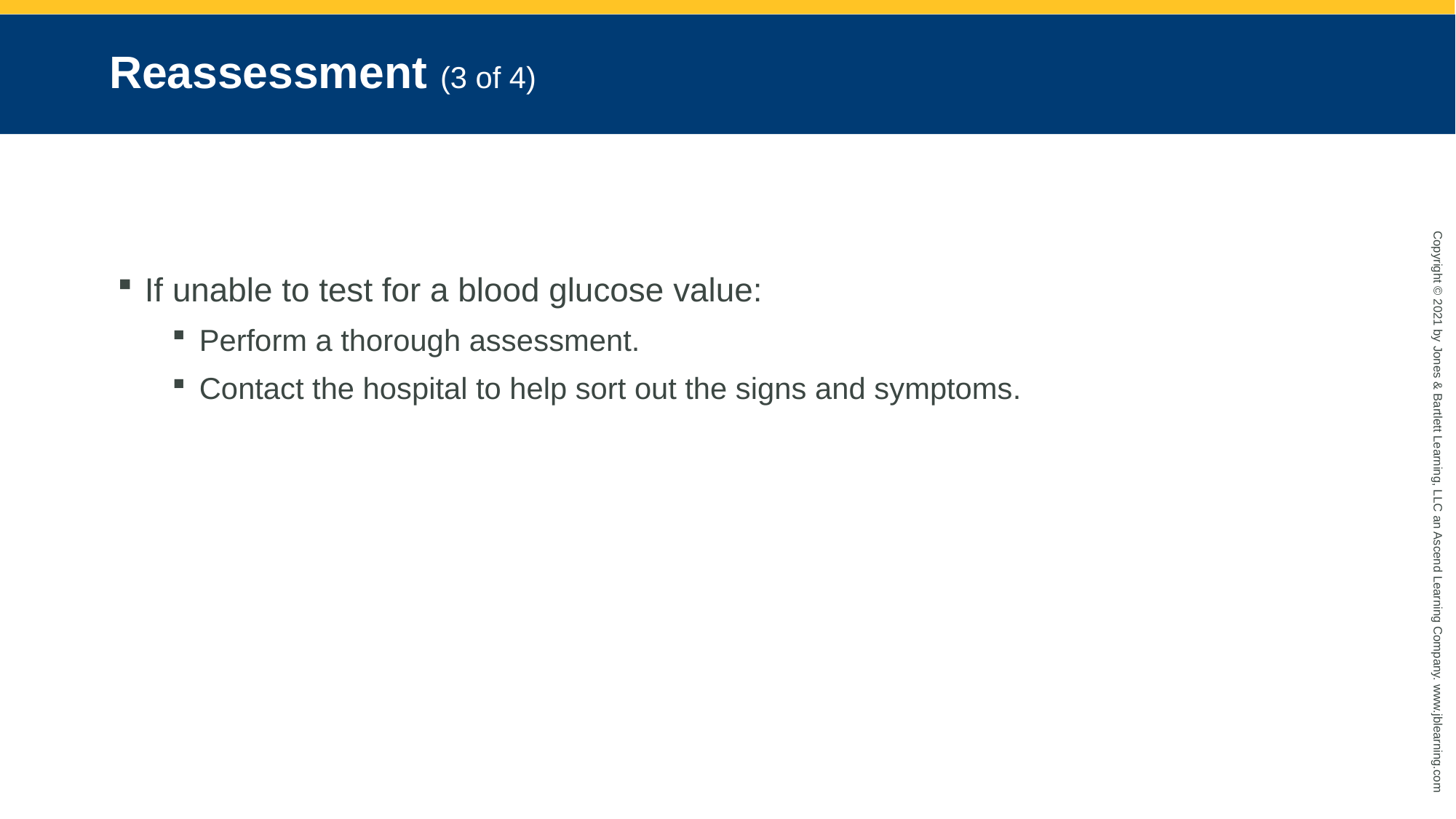

# Reassessment (3 of 4)
If unable to test for a blood glucose value:
Perform a thorough assessment.
Contact the hospital to help sort out the signs and symptoms.